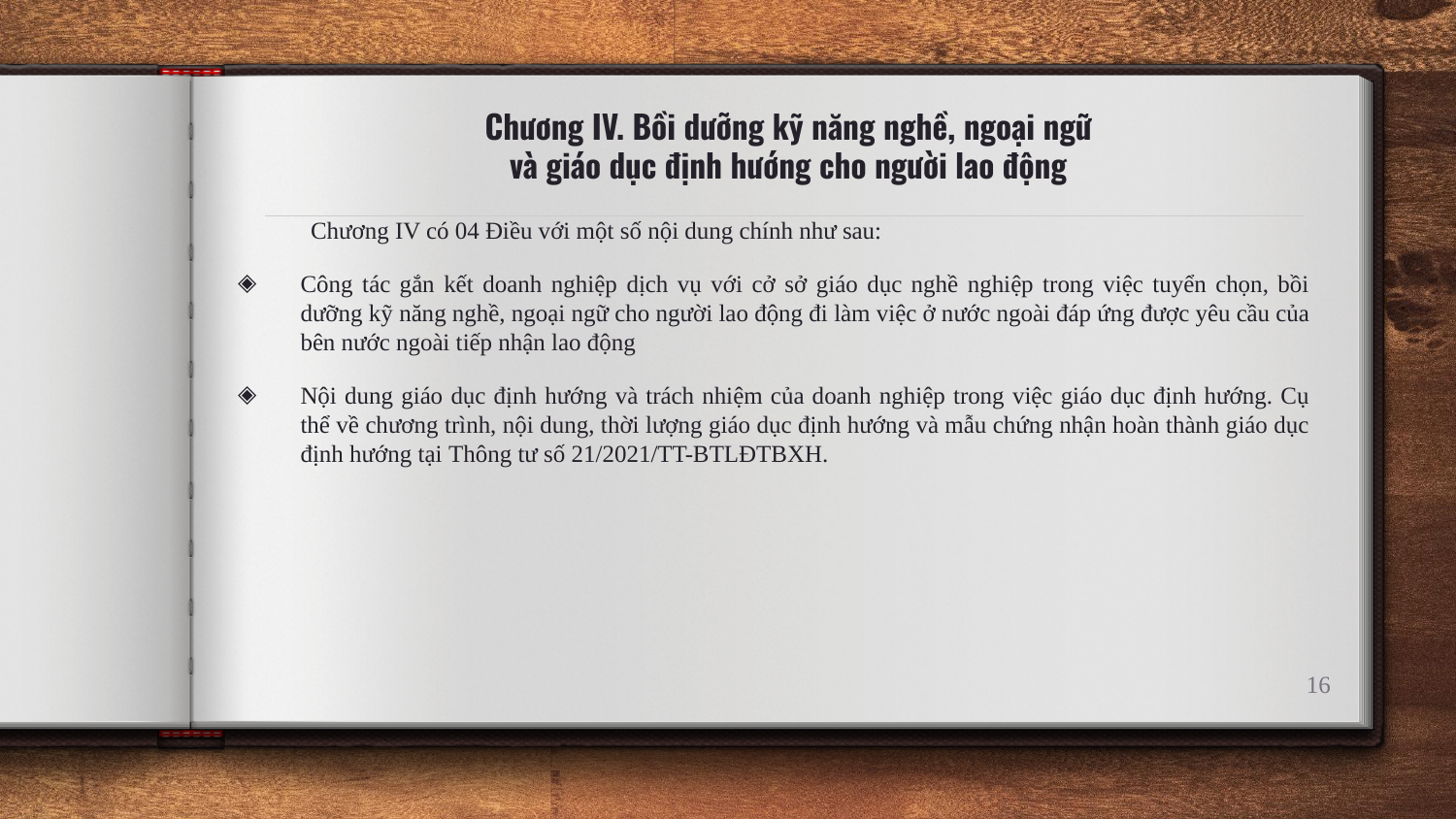

# Chương IV. Bồi dưỡng kỹ năng nghề, ngoại ngữ và giáo dục định hướng cho người lao động
            Chương IV có 04 Điều với một số nội dung chính như sau:
Công tác gắn kết doanh nghiệp dịch vụ với cở sở giáo dục nghề nghiệp trong việc tuyển chọn, bồi dưỡng kỹ năng nghề, ngoại ngữ cho người lao động đi làm việc ở nước ngoài đáp ứng được yêu cầu của bên nước ngoài tiếp nhận lao động
Nội dung giáo dục định hướng và trách nhiệm của doanh nghiệp trong việc giáo dục định hướng. Cụ thể về chương trình, nội dung, thời lượng giáo dục định hướng và mẫu chứng nhận hoàn thành giáo dục định hướng tại Thông tư số 21/2021/TT-BTLĐTBXH.

16